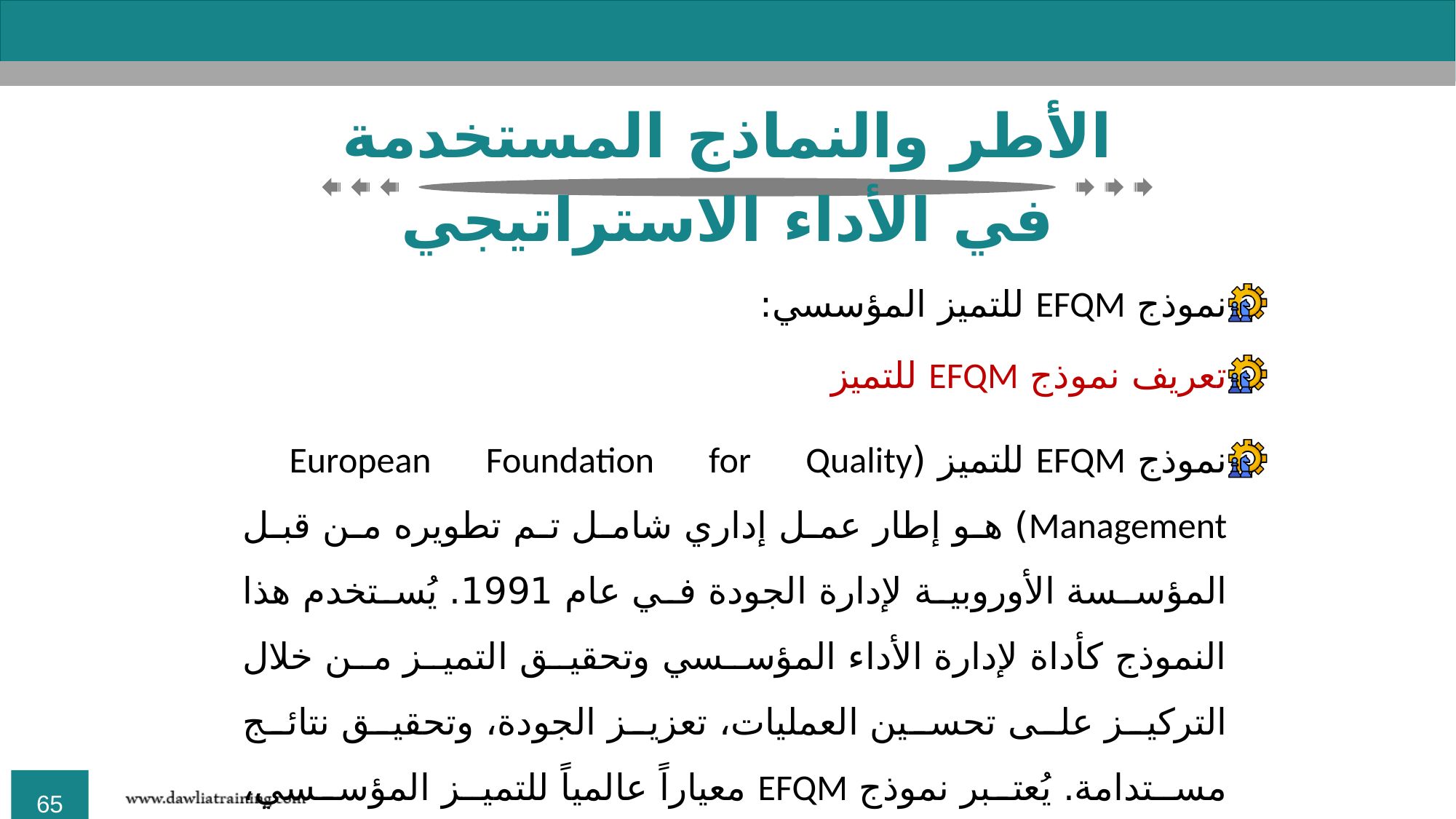

الأطر والنماذج المستخدمة في الأداء الاستراتيجي

نموذج EFQM للتميز المؤسسي:
تعريف نموذج EFQM للتميز
نموذج EFQM للتميز (European Foundation for Quality Management) هو إطار عمل إداري شامل تم تطويره من قبل المؤسسة الأوروبية لإدارة الجودة في عام 1991. يُستخدم هذا النموذج كأداة لإدارة الأداء المؤسسي وتحقيق التميز من خلال التركيز على تحسين العمليات، تعزيز الجودة، وتحقيق نتائج مستدامة. يُعتبر نموذج EFQM معياراً عالمياً للتميز المؤسسي، ويهدف إلى مساعدة المؤسسات على تحقيق التميز في جميع جوانب عملها.